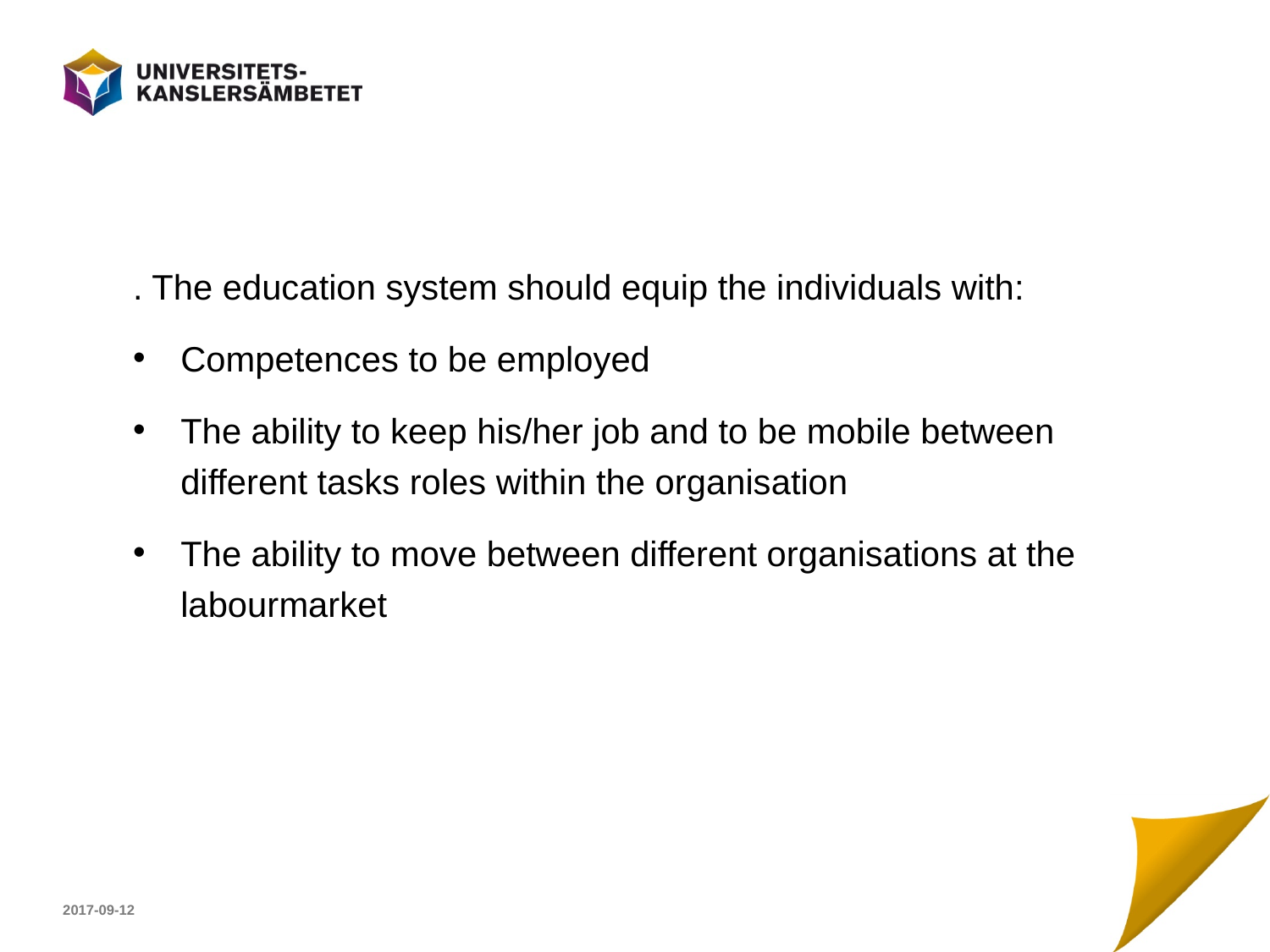

#
. The education system should equip the individuals with:
Competences to be employed
The ability to keep his/her job and to be mobile between different tasks roles within the organisation
The ability to move between different organisations at the labourmarket

2017-09-12